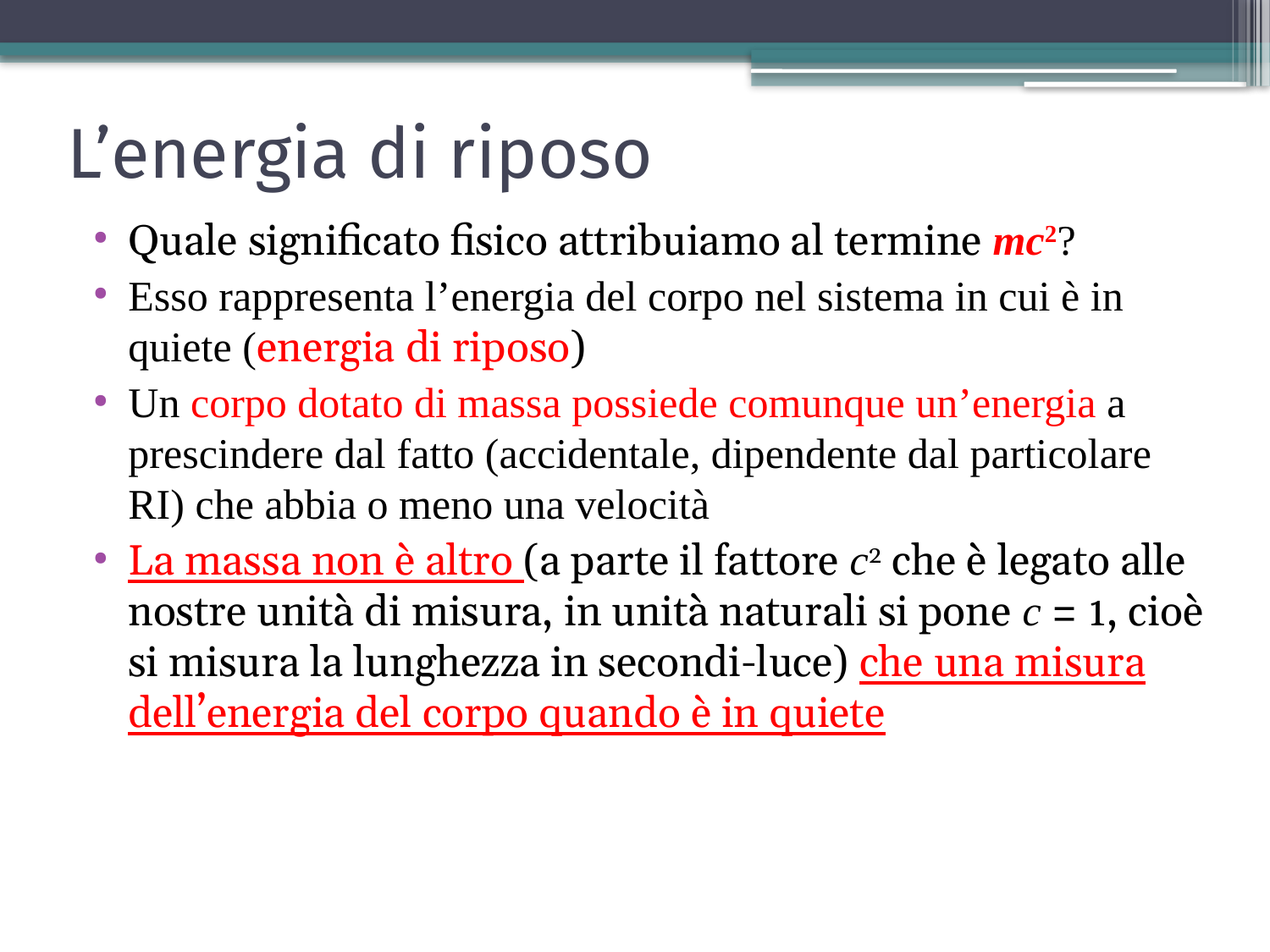

# L’energia di riposo
Quale significato fisico attribuiamo al termine mc2?
Esso rappresenta l’energia del corpo nel sistema in cui è in quiete (energia di riposo)
Un corpo dotato di massa possiede comunque un’energia a prescindere dal fatto (accidentale, dipendente dal particolare RI) che abbia o meno una velocità
La massa non è altro (a parte il fattore c2 che è legato alle nostre unità di misura, in unità naturali si pone c = 1, cioè si misura la lunghezza in secondi-luce) che una misura dell’energia del corpo quando è in quiete